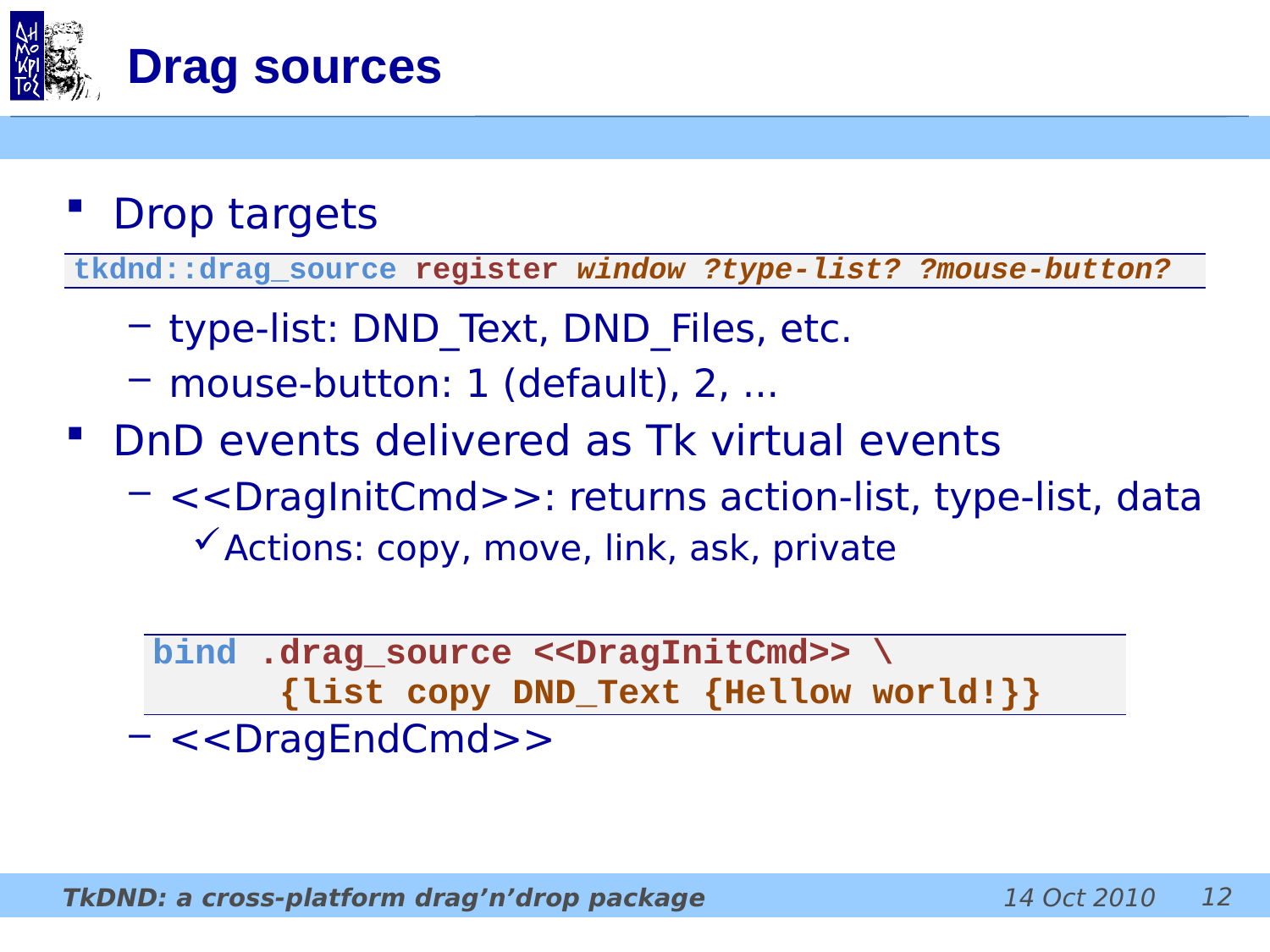

# Drag sources
Drop targets

type-list: DND_Text, DND_Files, etc.
mouse-button: 1 (default), 2, ...
DnD events delivered as Tk virtual events
<<DragInitCmd>>: returns action-list, type-list, data
Actions: copy, move, link, ask, private

<<DragEndCmd>>
| tkdnd::drag\_source register window ?type-list? ?mouse-button? |
| --- |
| bind .drag\_source <<DragInitCmd>> \ {list copy DND\_Text {Hellow world!}} |
| --- |
12
TkDND: a cross-platform drag’n’drop package
14 Oct 2010